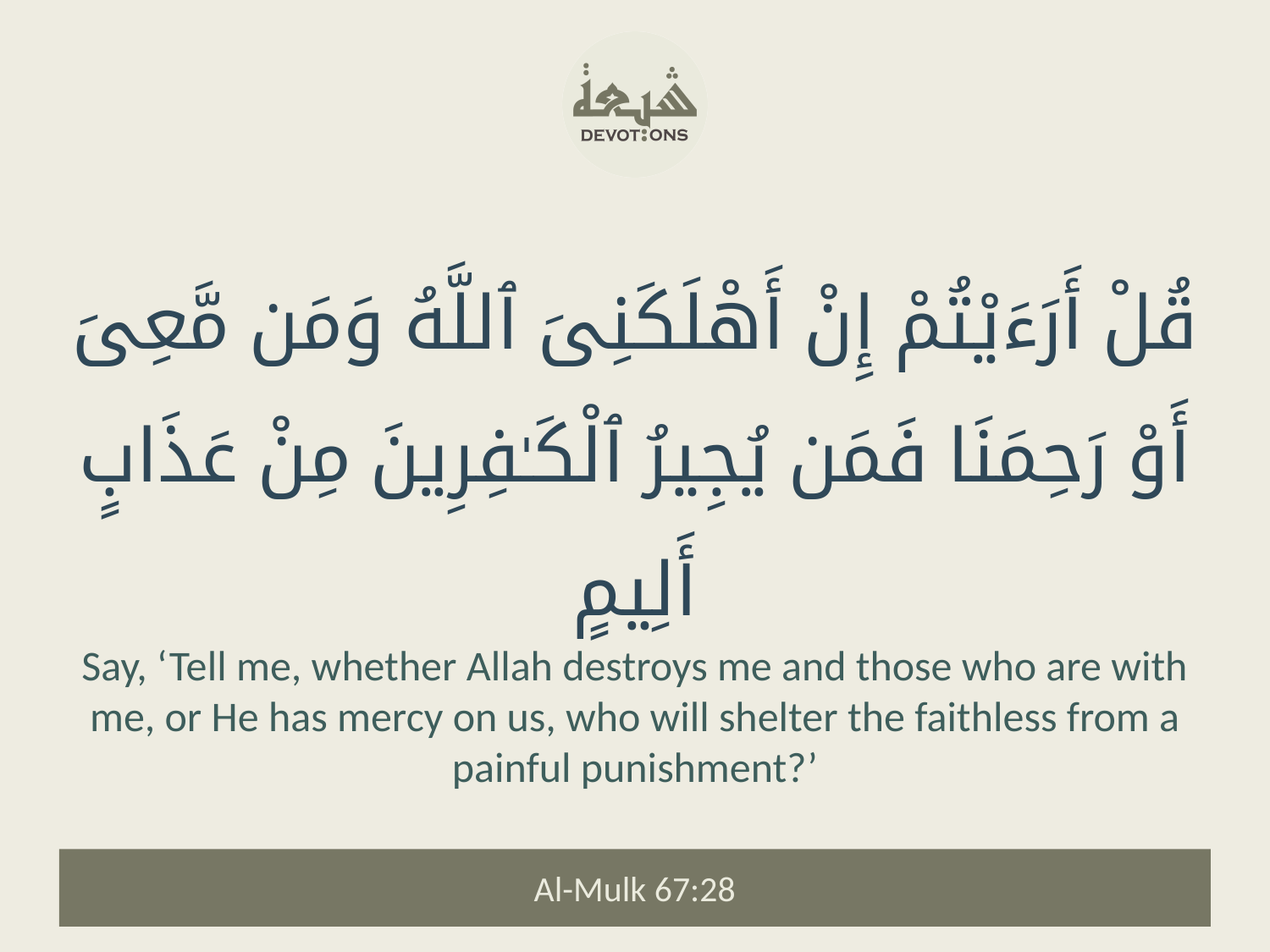

قُلْ أَرَءَيْتُمْ إِنْ أَهْلَكَنِىَ ٱللَّهُ وَمَن مَّعِىَ أَوْ رَحِمَنَا فَمَن يُجِيرُ ٱلْكَـٰفِرِينَ مِنْ عَذَابٍ أَلِيمٍ
Say, ‘Tell me, whether Allah destroys me and those who are with me, or He has mercy on us, who will shelter the faithless from a painful punishment?’
Al-Mulk 67:28